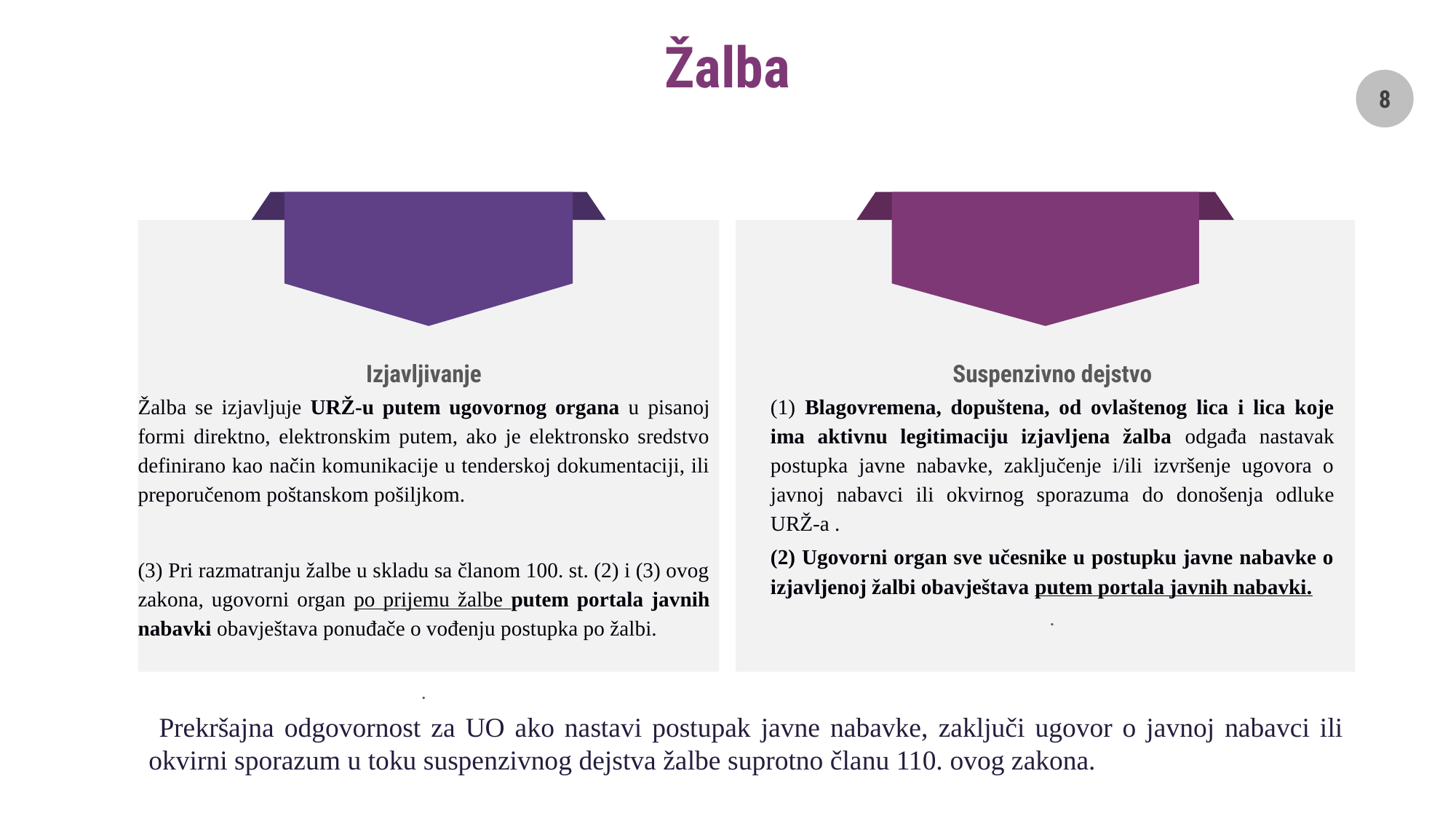

# Žalba

Izjavljivanje
Žalba se izjavljuje URŽ-u putem ugovornog organa u pisanoj formi direktno, elektronskim putem, ako je elektronsko sredstvo definirano kao način komunikacije u tenderskoj dokumentaciji, ili preporučenom poštanskom pošiljkom.

(3) Pri razmatranju žalbe u skladu sa članom 100. st. (2) i (3) ovog zakona, ugovorni organ po prijemu žalbe putem portala javnih nabavki obavještava ponuđače o vođenju postupka po žalbi.

.
Suspenzivno dejstvo
(1) Blagovremena, dopuštena, od ovlaštenog lica i lica koje ima aktivnu legitimaciju izjavljena žalba odgađa nastavak postupka javne nabavke, zaključenje i/ili izvršenje ugovora o javnoj nabavci ili okvirnog sporazuma do donošenja odluke URŽ-a .
(2) Ugovorni organ sve učesnike u postupku javne nabavke o izjavljenoj žalbi obavještava putem portala javnih nabavki.
.
 Prekršajna odgovornost za UO ako nastavi postupak javne nabavke, zaključi ugovor o javnoj nabavci ili okvirni sporazum u toku suspenzivnog dejstva žalbe suprotno članu 110. ovog zakona.